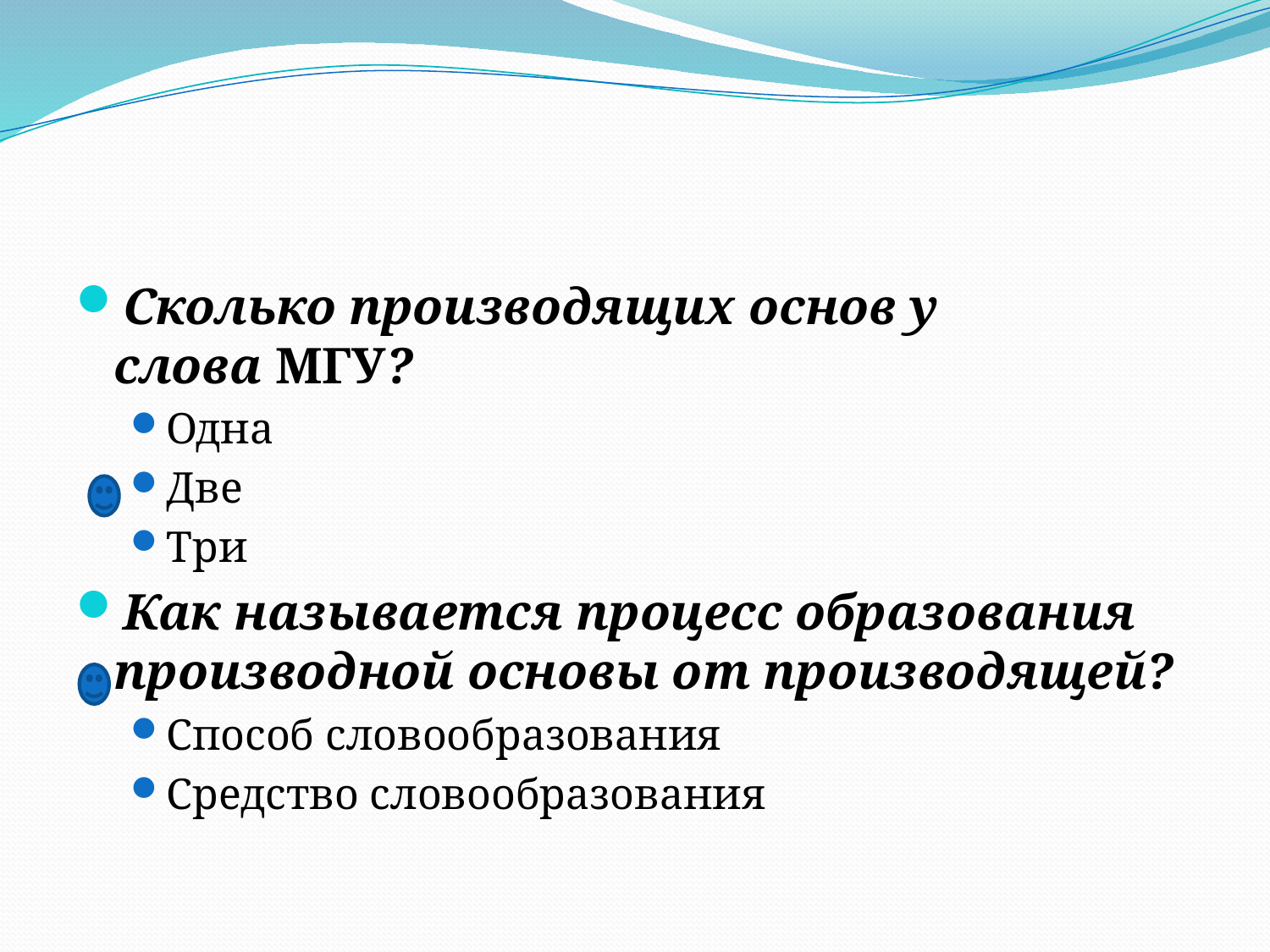

#
Сколько производящих основ у слова МГУ?
Одна
Две
Три
Как называется процесс образования производной основы от производящей?
Способ словообразования
Средство словообразования